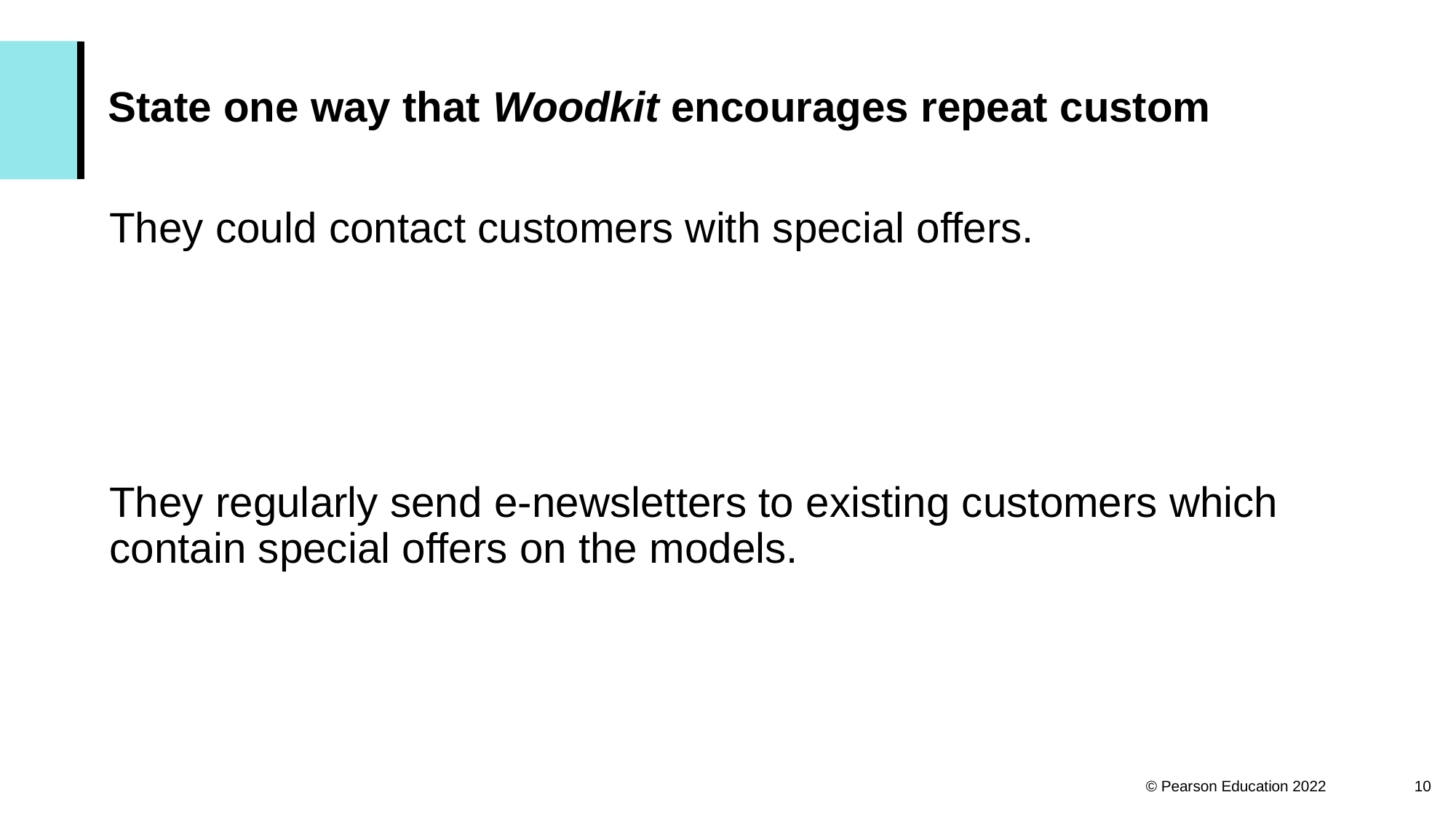

# State one way that Woodkit encourages repeat custom
They could contact customers with special offers.

They regularly send e-newsletters to existing customers which contain special offers on the models.